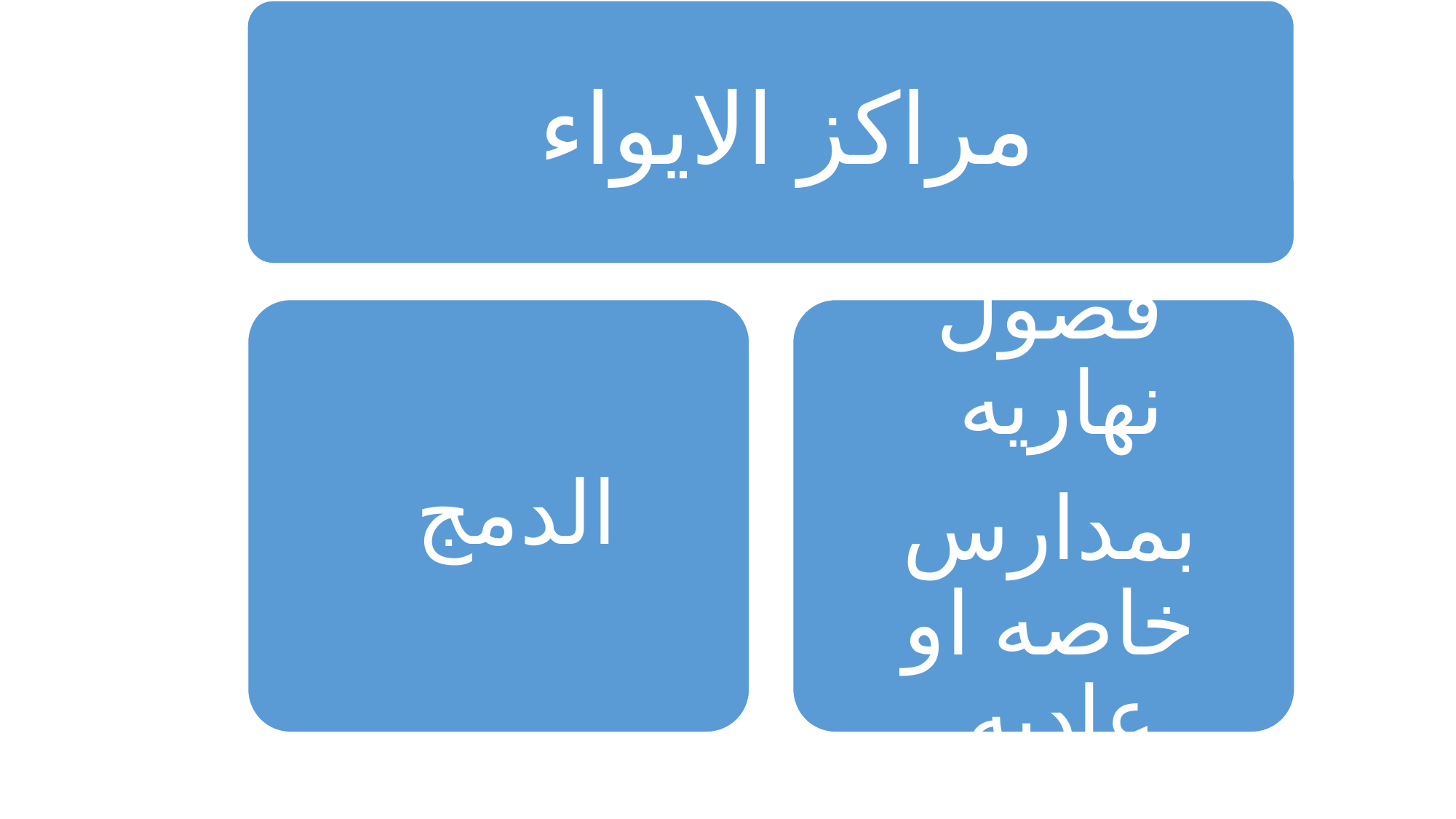

مراكز الايواء
الدمج
فصول نهاريه
بمدارس خاصه او عاديه